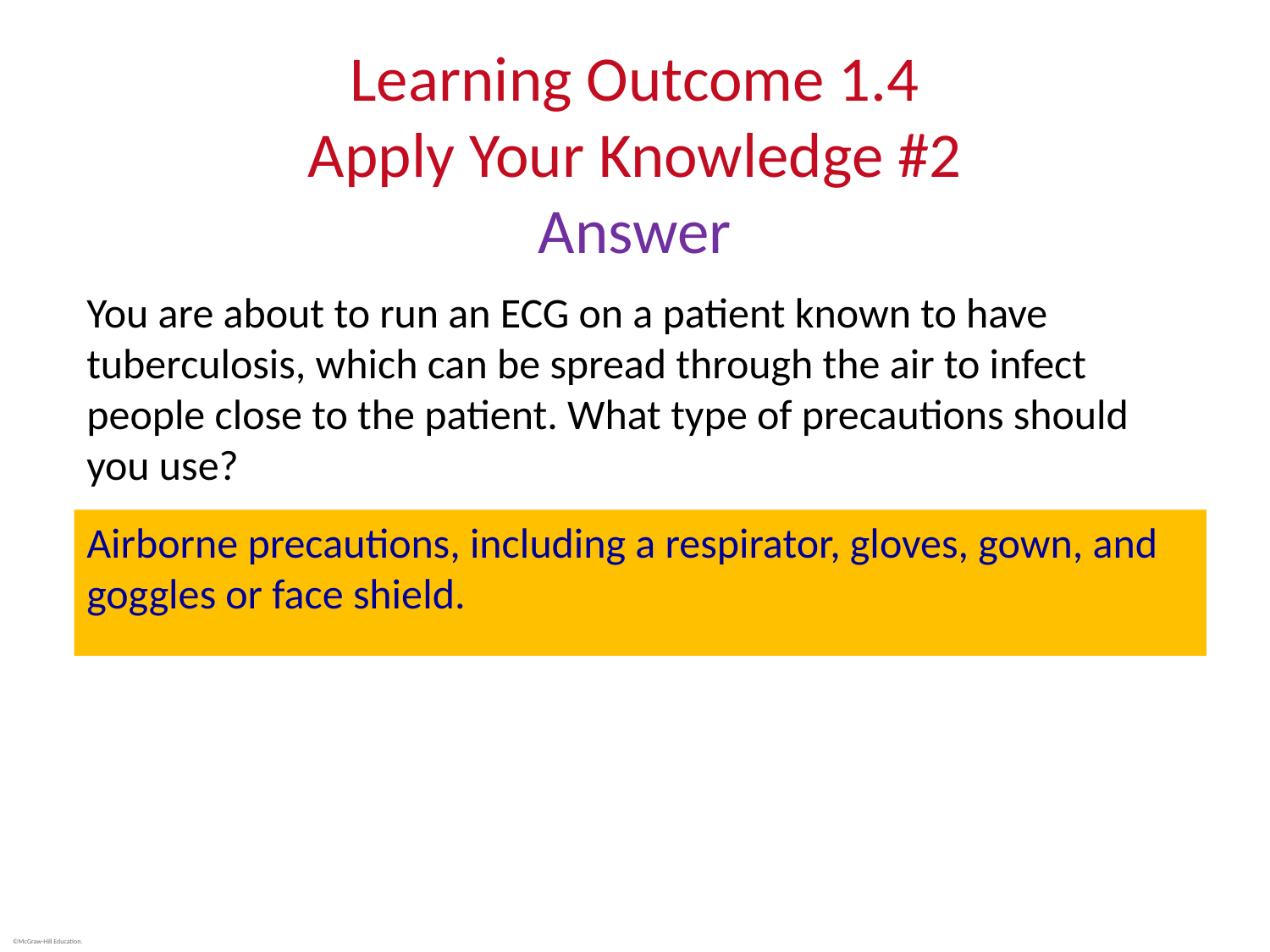

# Learning Outcome 1.4 Apply Your Knowledge #2 Answer
You are about to run an ECG on a patient known to have tuberculosis, which can be spread through the air to infect people close to the patient. What type of precautions should you use?

Airborne precautions, including a respirator, gloves, gown, and goggles or face shield.